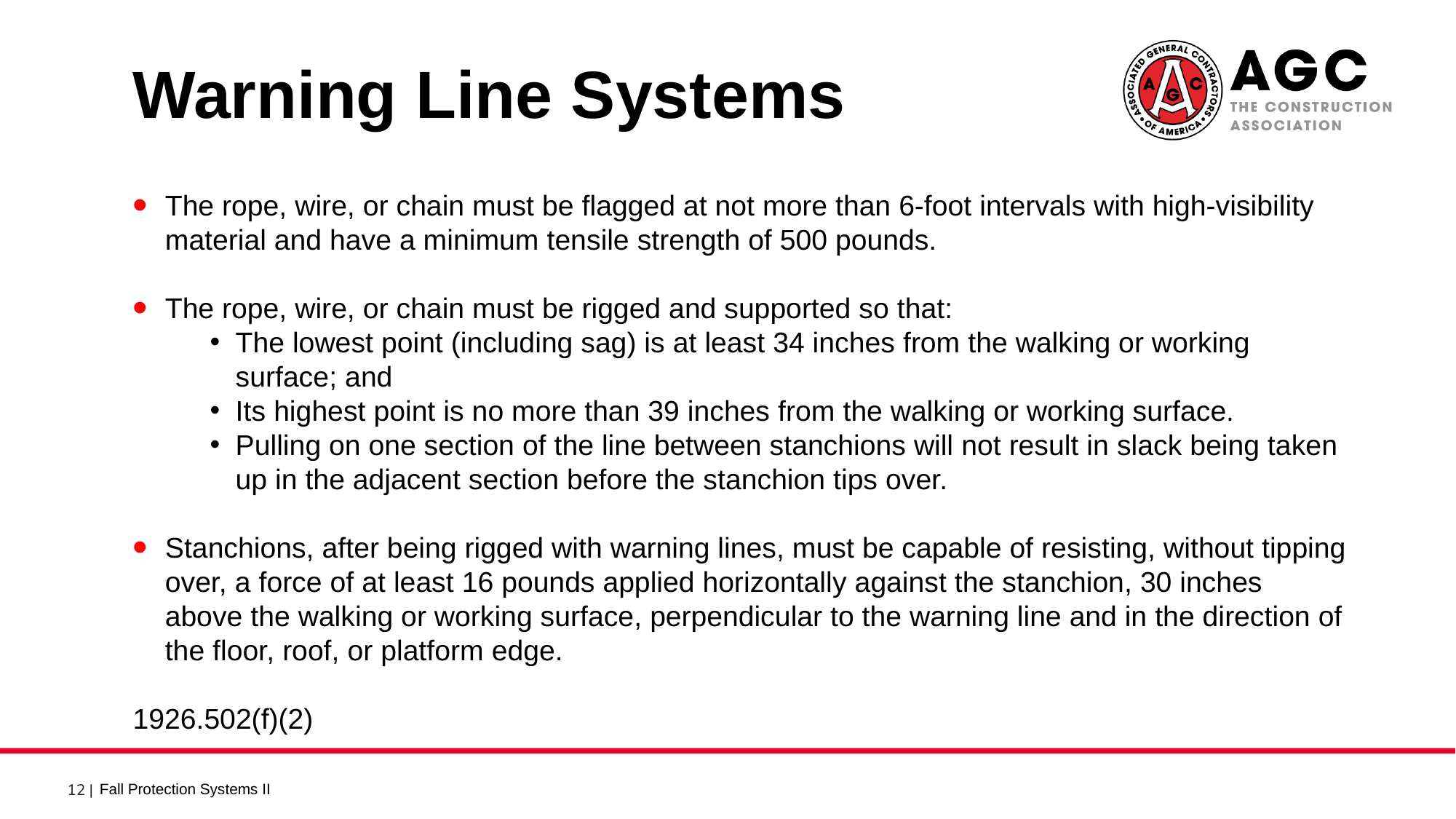

Warning Line Systems 4
The rope, wire, or chain must be flagged at not more than 6-foot intervals with high-visibility material and have a minimum tensile strength of 500 pounds.

The rope, wire, or chain must be rigged and supported so that:
The lowest point (including sag) is at least 34 inches from the walking or working surface; and
Its highest point is no more than 39 inches from the walking or working surface.
Pulling on one section of the line between stanchions will not result in slack being taken up in the adjacent section before the stanchion tips over.

Stanchions, after being rigged with warning lines, must be capable of resisting, without tipping over, a force of at least 16 pounds applied horizontally against the stanchion, 30 inches above the walking or working surface, perpendicular to the warning line and in the direction of the floor, roof, or platform edge.

1926.502(f)(2)
Fall Protection Systems II